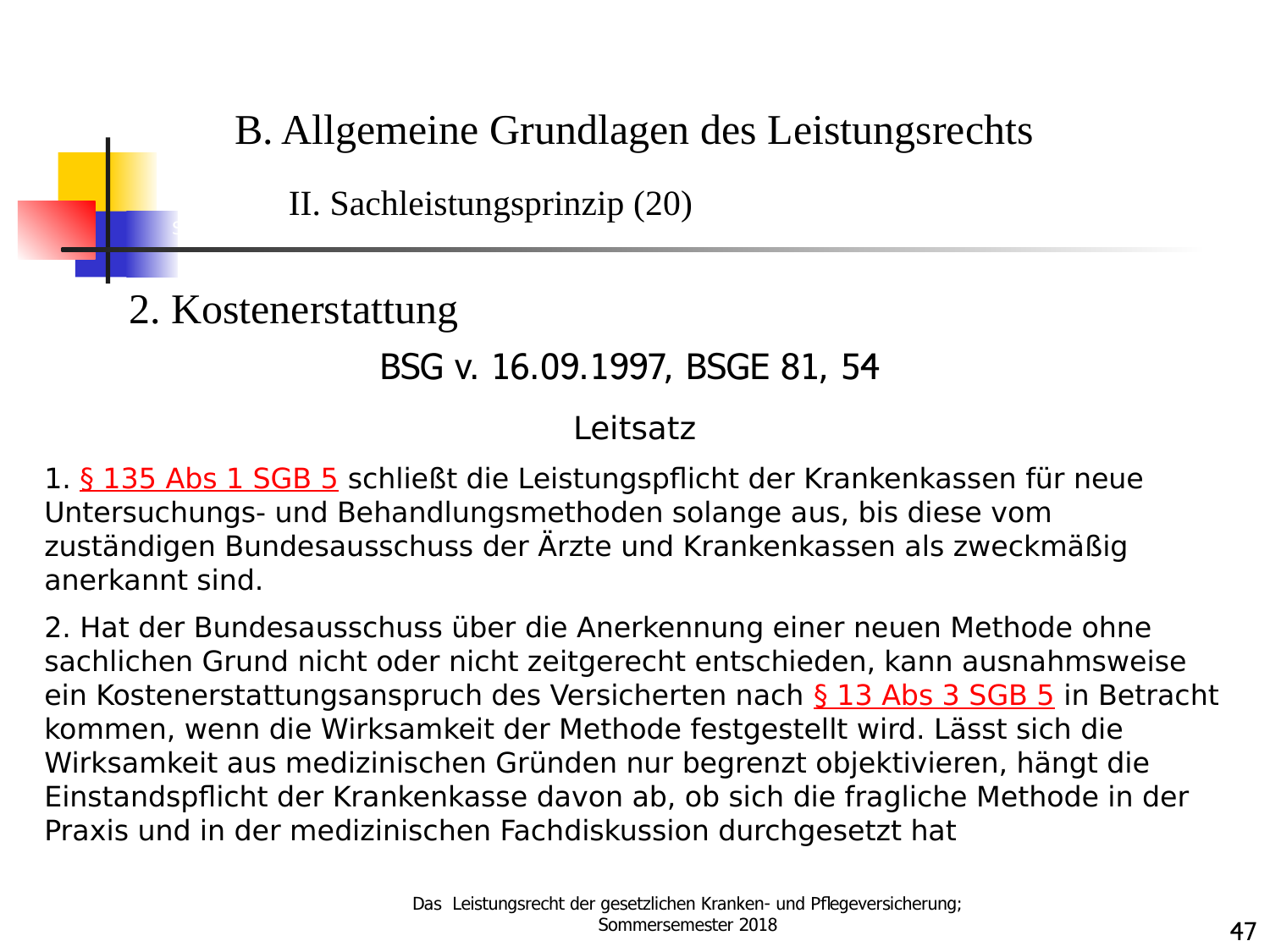

Sachleistung 20
B. Allgemeine Grundlagen des Leistungsrechts
	II. Sachleistungsprinzip (20)
2. Kostenerstattung
BSG v. 16.09.1997, BSGE 81, 54
Leitsatz
1. § 135 Abs 1 SGB 5 schließt die Leistungspflicht der Krankenkassen für neue Untersuchungs- und Behandlungsmethoden solange aus, bis diese vom zuständigen Bundesausschuss der Ärzte und Krankenkassen als zweckmäßig anerkannt sind.
2. Hat der Bundesausschuss über die Anerkennung einer neuen Methode ohne sachlichen Grund nicht oder nicht zeitgerecht entschieden, kann ausnahmsweise ein Kostenerstattungsanspruch des Versicherten nach § 13 Abs 3 SGB 5 in Betracht kommen, wenn die Wirksamkeit der Methode festgestellt wird. Lässt sich die Wirksamkeit aus medizinischen Gründen nur begrenzt objektivieren, hängt die Einstandspflicht der Krankenkasse davon ab, ob sich die fragliche Methode in der Praxis und in der medizinischen Fachdiskussion durchgesetzt hat
Das  Leistungsrecht der gesetzlichen Kranken- und Pflegeversicherung; Sommersemester 2018
47